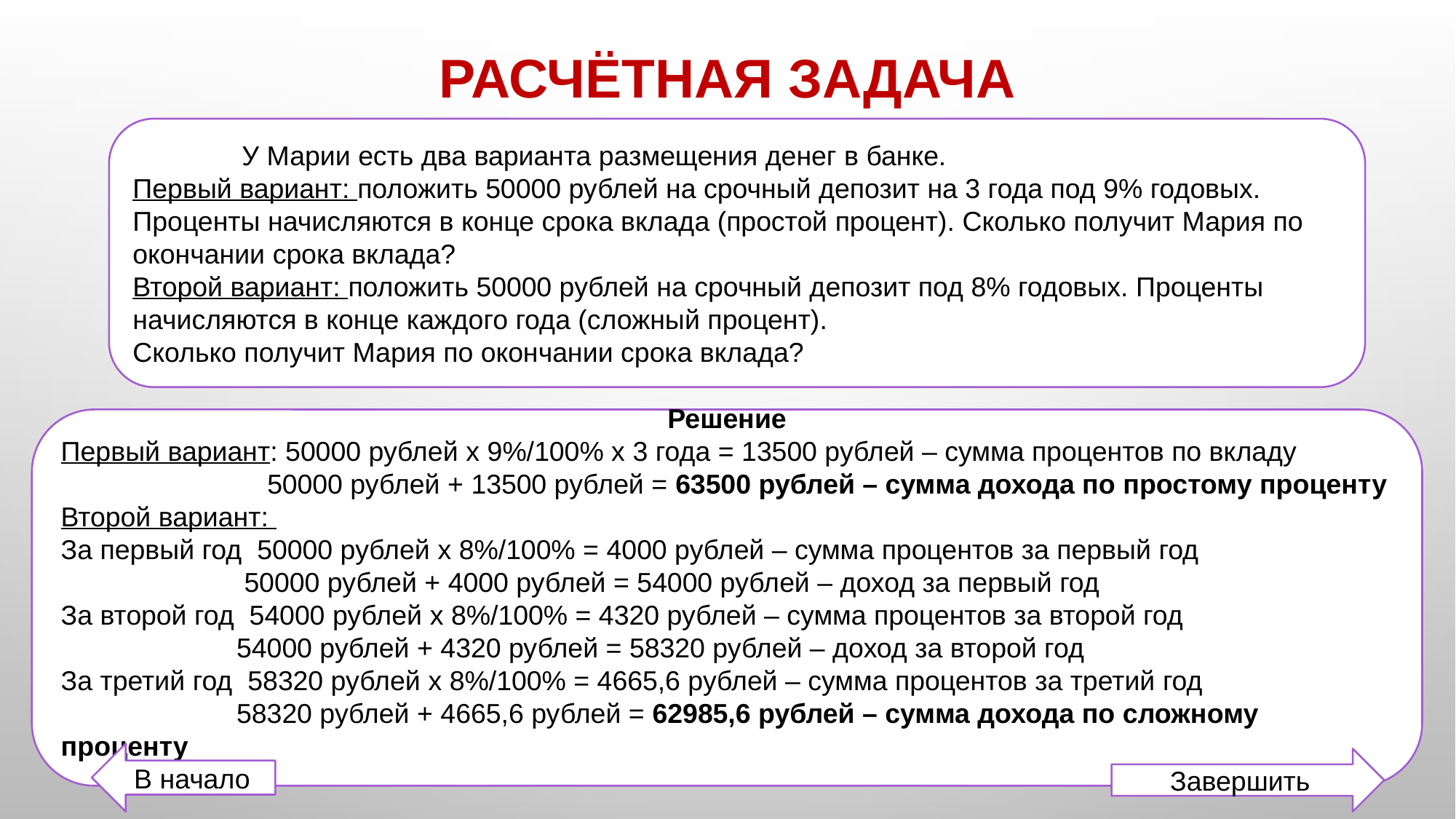

# Расчётная задача
	У Марии есть два варианта размещения денег в банке.
Первый вариант: положить 50000 рублей на срочный депозит на 3 года под 9% годовых. Проценты начисляются в конце срока вклада (простой процент). Сколько получит Мария по окончании срока вклада?
Второй вариант: положить 50000 рублей на срочный депозит под 8% годовых. Проценты начисляются в конце каждого года (сложный процент).
Сколько получит Мария по окончании срока вклада?

Решение
Первый вариант: 50000 рублей x 9%/100% x 3 года = 13500 рублей – сумма процентов по вкладу
                           50000 рублей + 13500 рублей = 63500 рублей – сумма дохода по простому проценту
Второй вариант:
За первый год  50000 рублей x 8%/100% = 4000 рублей – сумма процентов за первый год
                        50000 рублей + 4000 рублей = 54000 рублей – доход за первый год
За второй год  54000 рублей x 8%/100% = 4320 рублей – сумма процентов за второй год
                       54000 рублей + 4320 рублей = 58320 рублей – доход за второй год
За третий год  58320 рублей x 8%/100% = 4665,6 рублей – сумма процентов за третий год
                       58320 рублей + 4665,6 рублей = 62985,6 рублей – сумма дохода по сложному проценту

В начало
Завершить